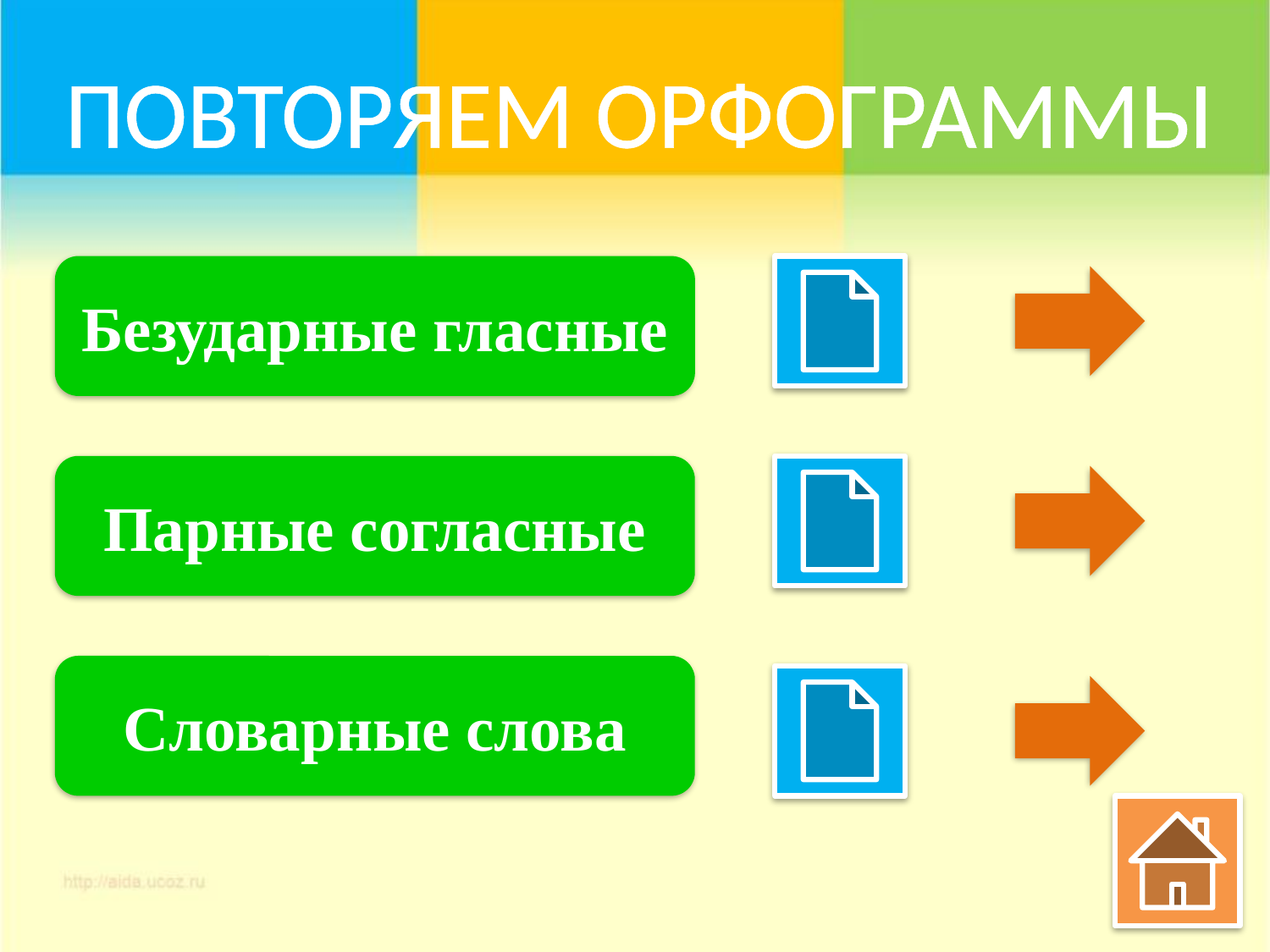

ПОВТОРЯЕМ ОРФОГРАММЫ
Безударные гласные

Парные согласные

Словарные слова